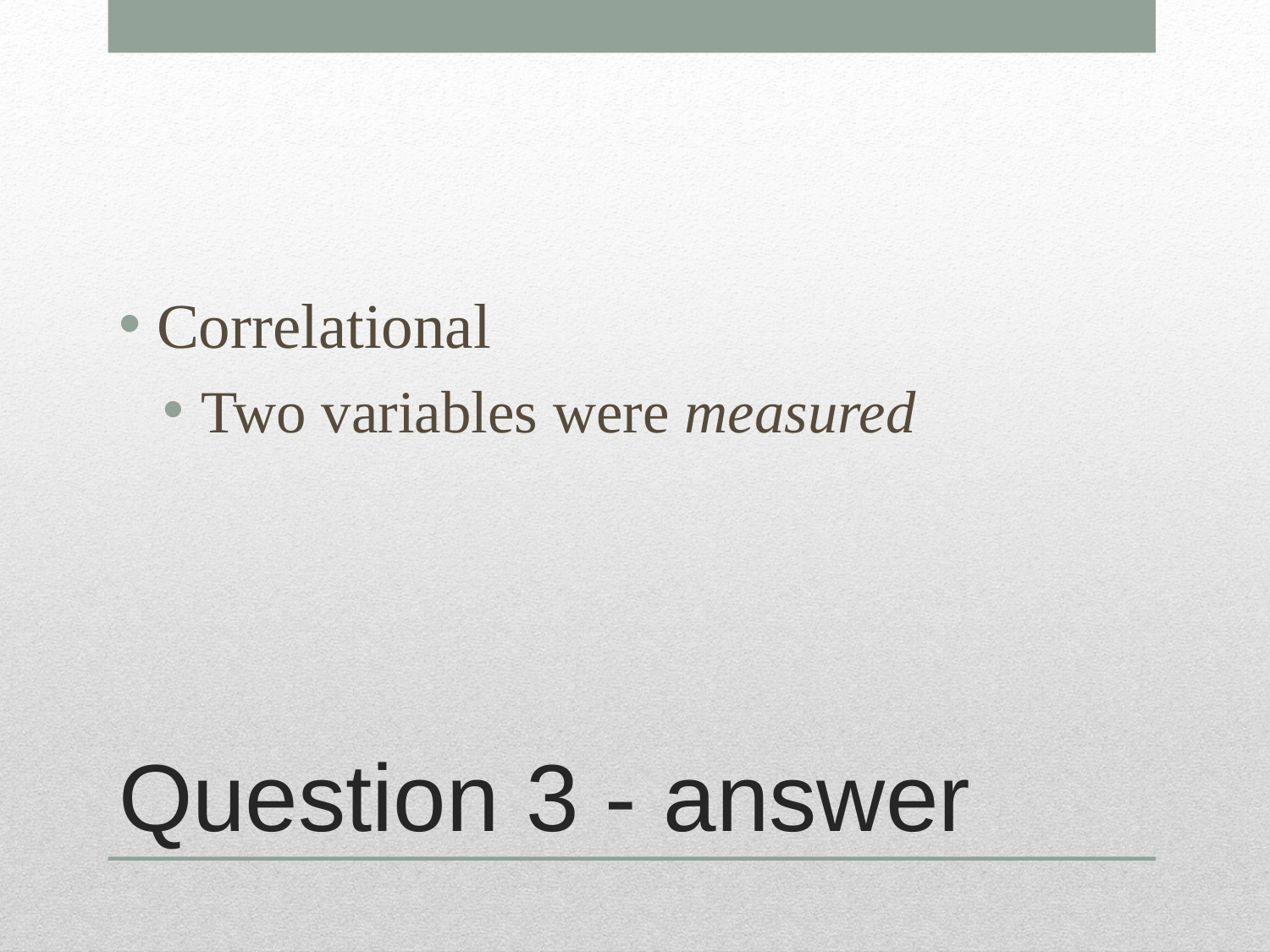

Correlational
Two variables were measured
# Question 3 - answer